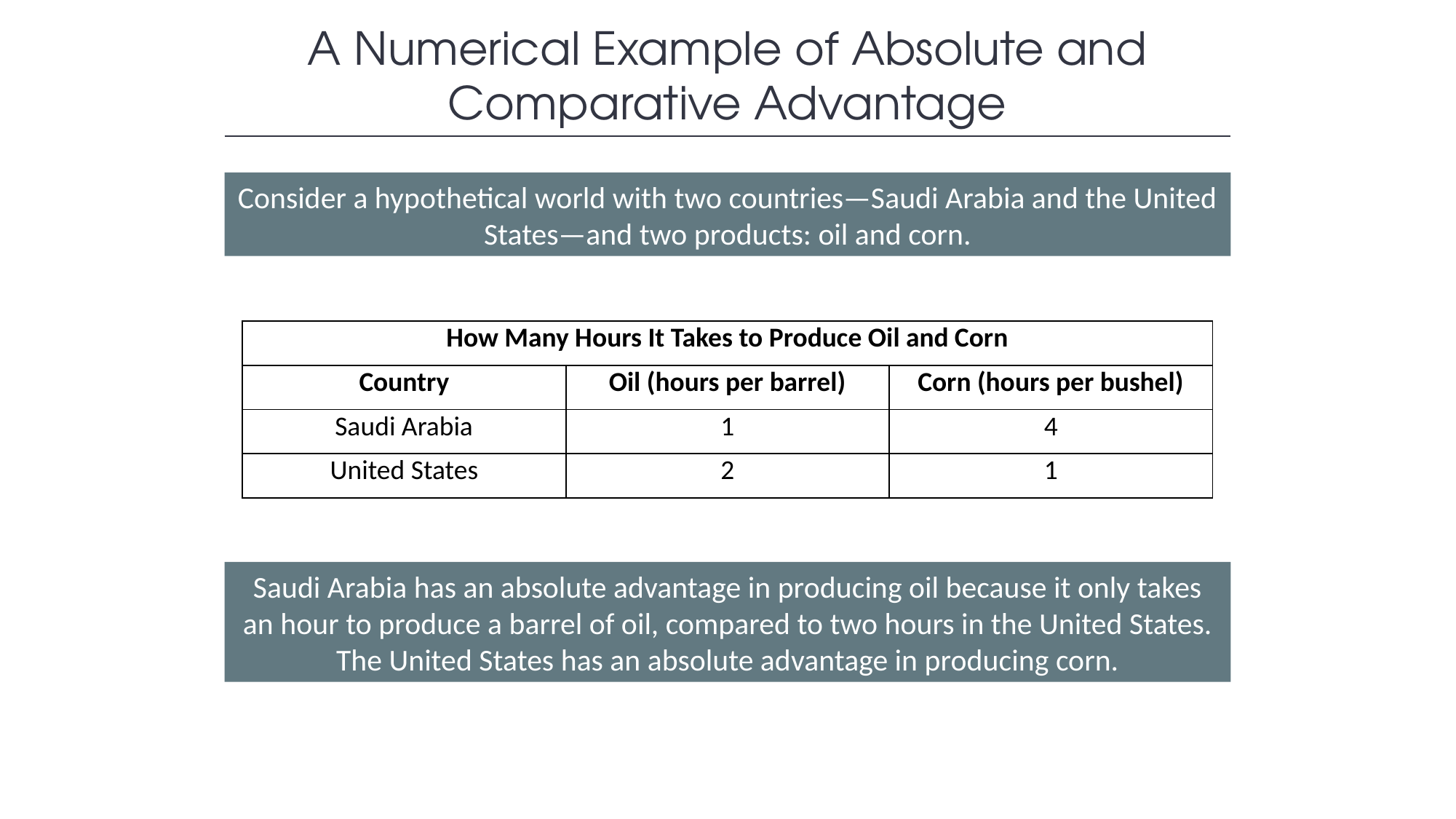

A Numerical Example of Absolute and Comparative Advantage
Consider a hypothetical world with two countries—Saudi Arabia and the United States—and two products: oil and corn.
| How Many Hours It Takes to Produce Oil and Corn |  |  |
| --- | --- | --- |
| Country | Oil (hours per barrel) | Corn (hours per bushel) |
| Saudi Arabia | 1 | 4 |
| United States | 2 | 1 |
Saudi Arabia has an absolute advantage in producing oil because it only takes an hour to produce a barrel of oil, compared to two hours in the United States. The United States has an absolute advantage in producing corn.